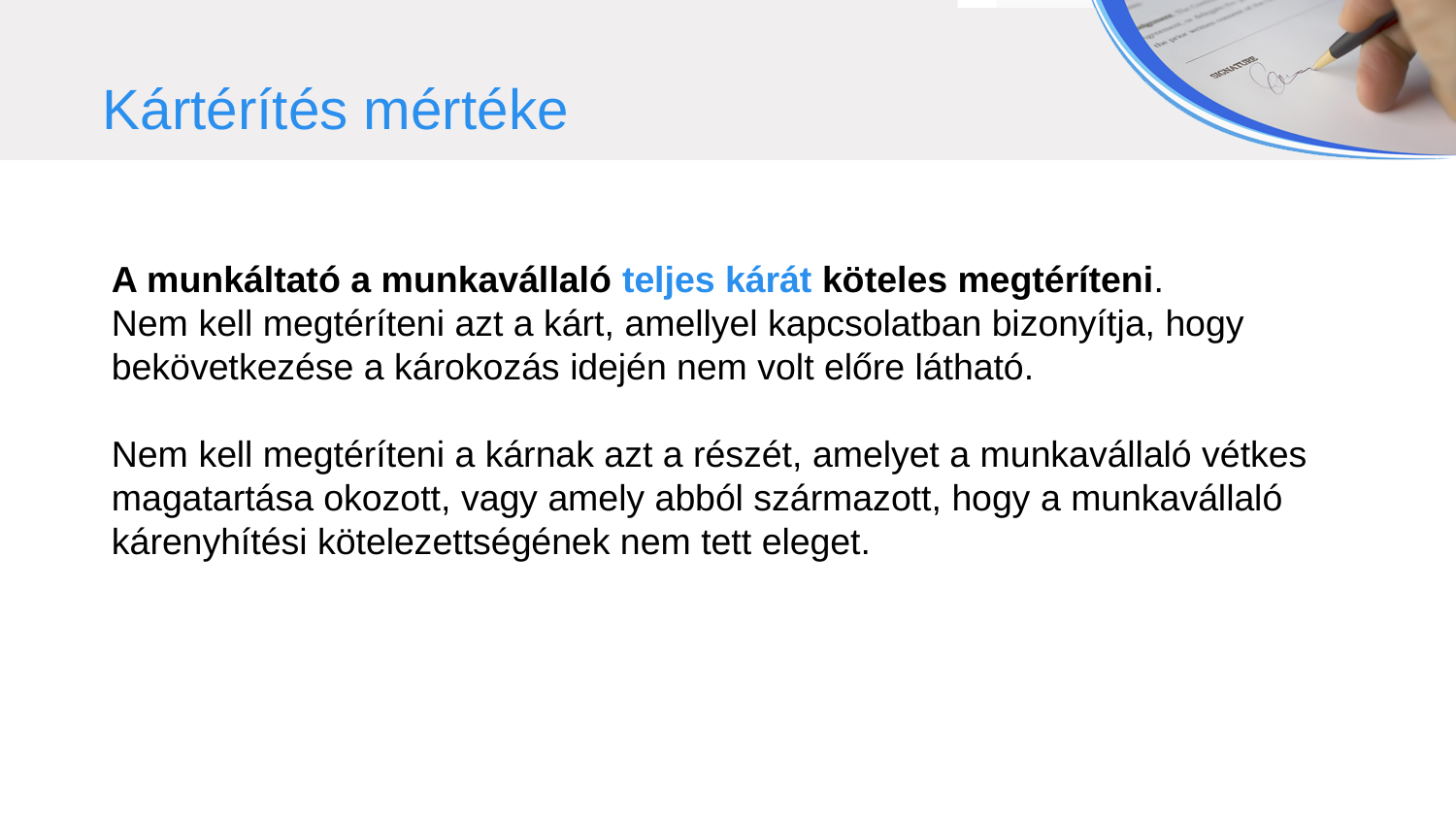

Kártérítés mértéke
A munkáltató a munkavállaló teljes kárát köteles megtéríteni.
Nem kell megtéríteni azt a kárt, amellyel kapcsolatban bizonyítja, hogy
bekövetkezése a károkozás idején nem volt előre látható.

Nem kell megtéríteni a kárnak azt a részét, amelyet a munkavállaló vétkes magatartása okozott, vagy amely abból származott, hogy a munkavállaló
kárenyhítési kötelezettségének nem tett eleget.